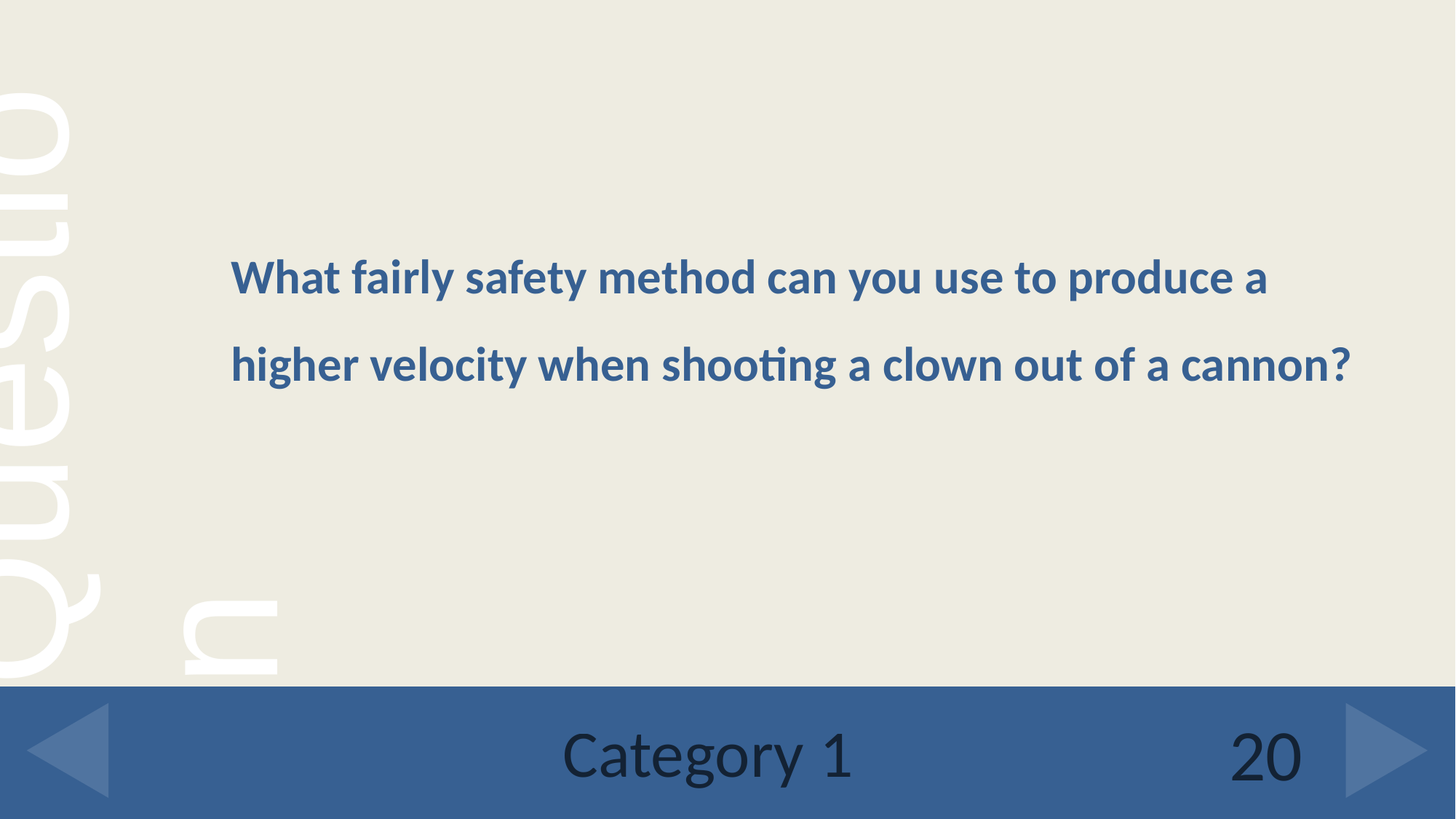

What fairly safety method can you use to produce a higher velocity when shooting a clown out of a cannon?

# Category 1
20